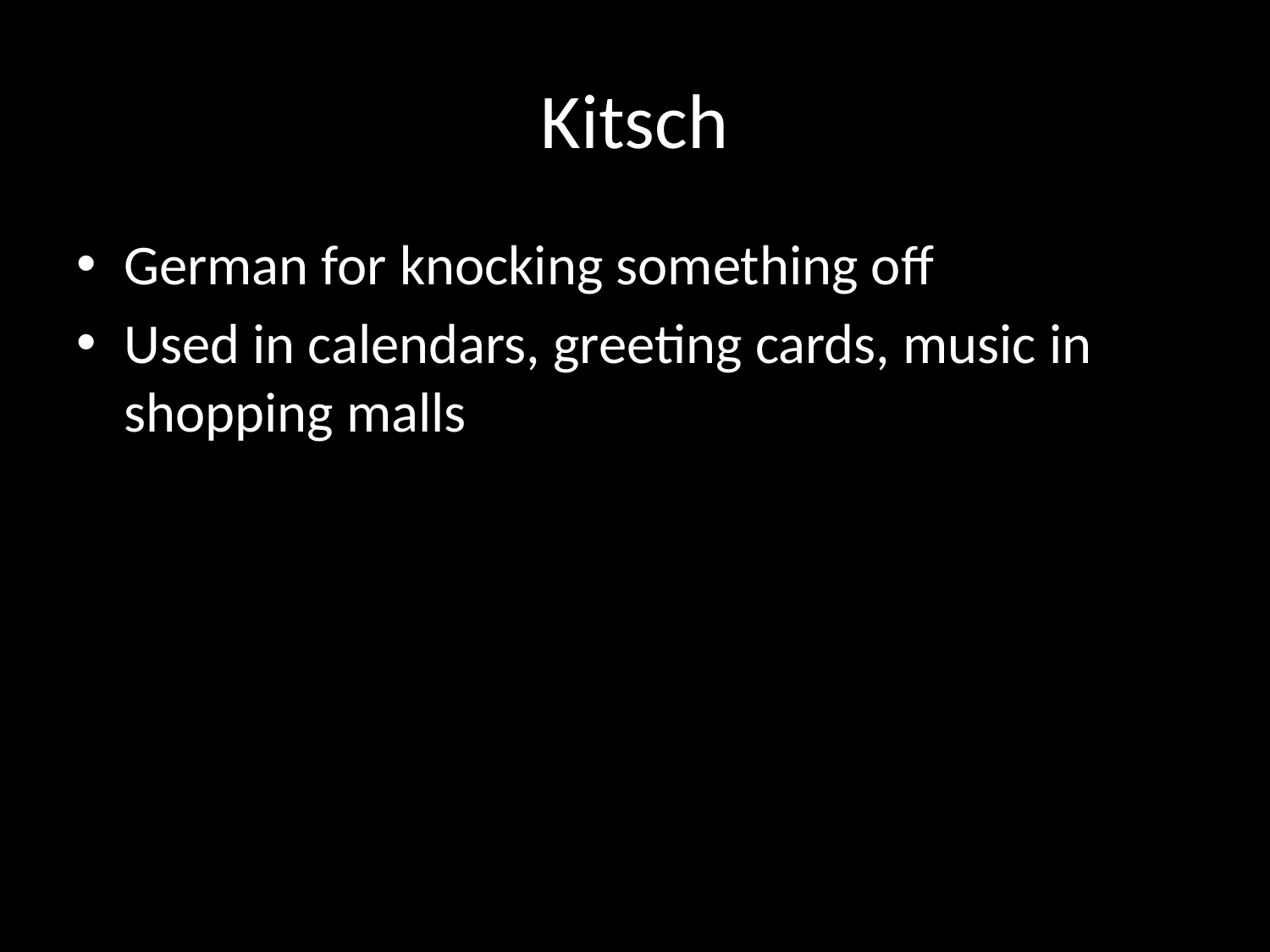

# Kitsch
German for knocking something off
Used in calendars, greeting cards, music in shopping malls